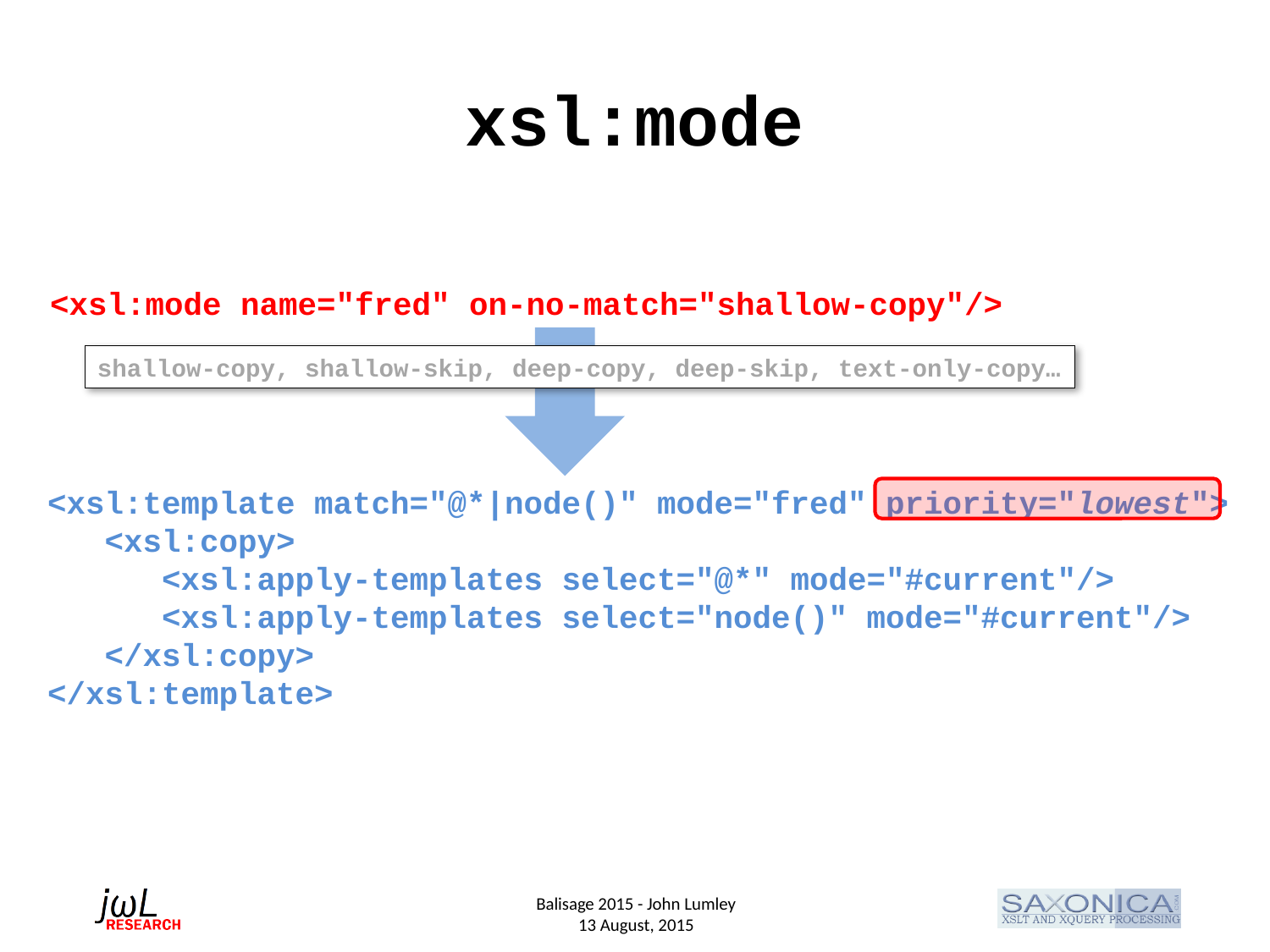

# xsl:mode
<xsl:mode name="fred" on-no-match="shallow-copy"/>

<xsl:template match="@*|node()" mode="fred" priority="lowest">
   <xsl:copy>
      <xsl:apply-templates select="@*" mode="#current"/>
      <xsl:apply-templates select="node()" mode="#current"/>
   </xsl:copy>
</xsl:template>
shallow-copy, shallow-skip, deep-copy, deep-skip, text-only-copy…